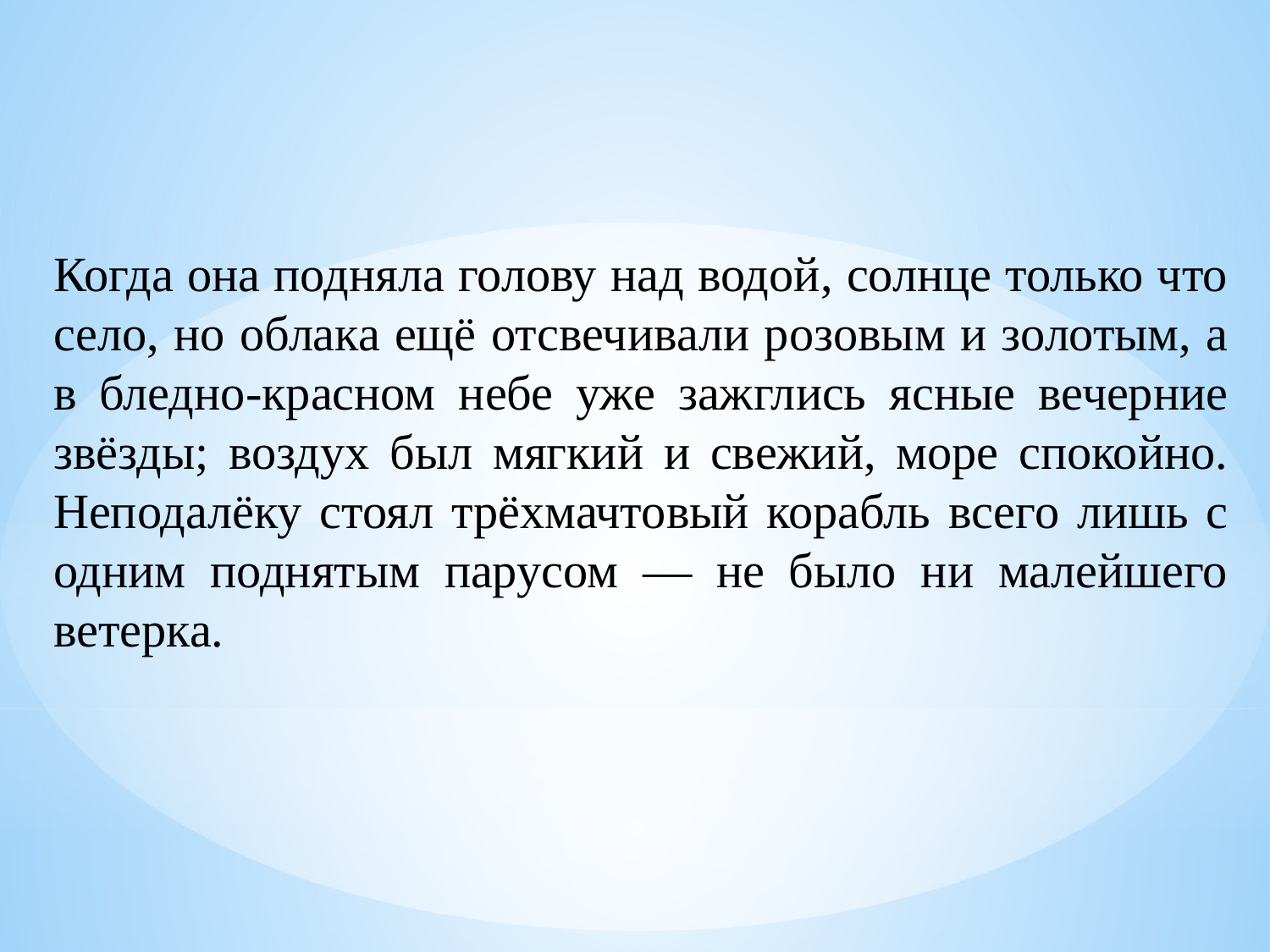

Когда она подняла голову над водой, солнце только что село, но облака ещё отсвечивали розовым и золотым, а в бледно-красном небе уже зажглись ясные вечерние звёзды; воздух был мягкий и свежий, море спокойно. Неподалёку стоял трёхмачтовый корабль всего лишь с одним поднятым парусом — не было ни малейшего ветерка.